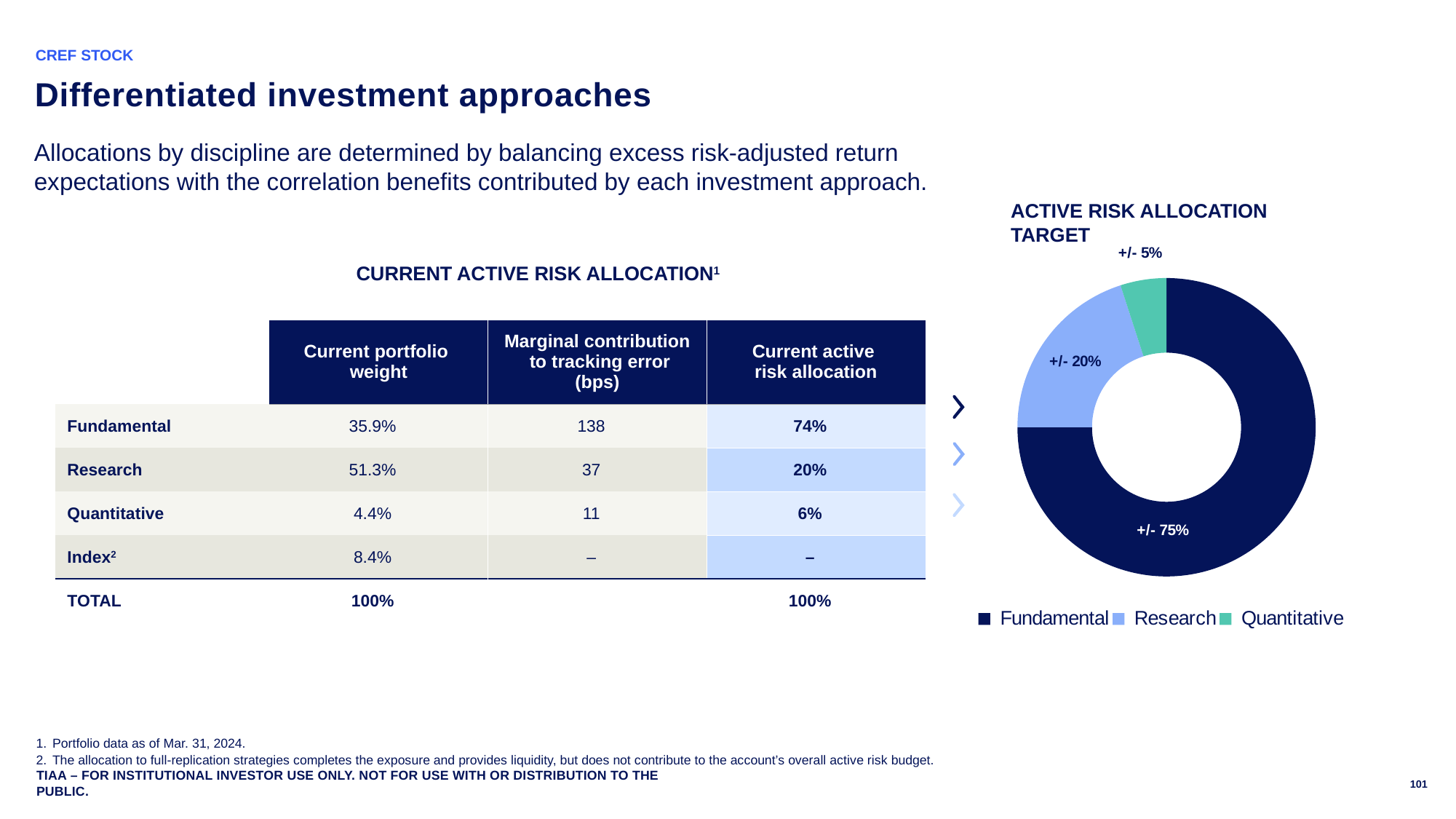

CREF STOCK
# Differentiated investment approaches
Allocations by discipline are determined by balancing excess risk-adjusted return expectations with the correlation benefits contributed by each investment approach.
ACTIVE RISK ALLOCATION TARGET

### Chart

| Category | Column1 |
|---|---|
|  Fundamental | 0.75 |
|  Research | 0.2 |
|  Quantitative | 0.05 |
CURRENT ACTIVE RISK ALLOCATION1
|  | Current portfolio weight | Marginal contribution to tracking error (bps) | Current active risk allocation |
| --- | --- | --- | --- |
| Fundamental | 35.9% | 138 | 74% |
| Research | 51.3% | 37 | 20% |
| Quantitative | 4.4% | 11 | 6% |
| Index2 | 8.4% | – | – |
| TOTAL | 100% |  | 100% |

Portfolio data as of Mar. 31, 2024.
The allocation to full-replication strategies completes the exposure and provides liquidity, but does not contribute to the account’s overall active risk budget.
TIAA – FOR Institutional INVESTOR USE ONLY. NOT FOR USE WITH OR DISTRIBUTION TO THE PUBLIC.
101